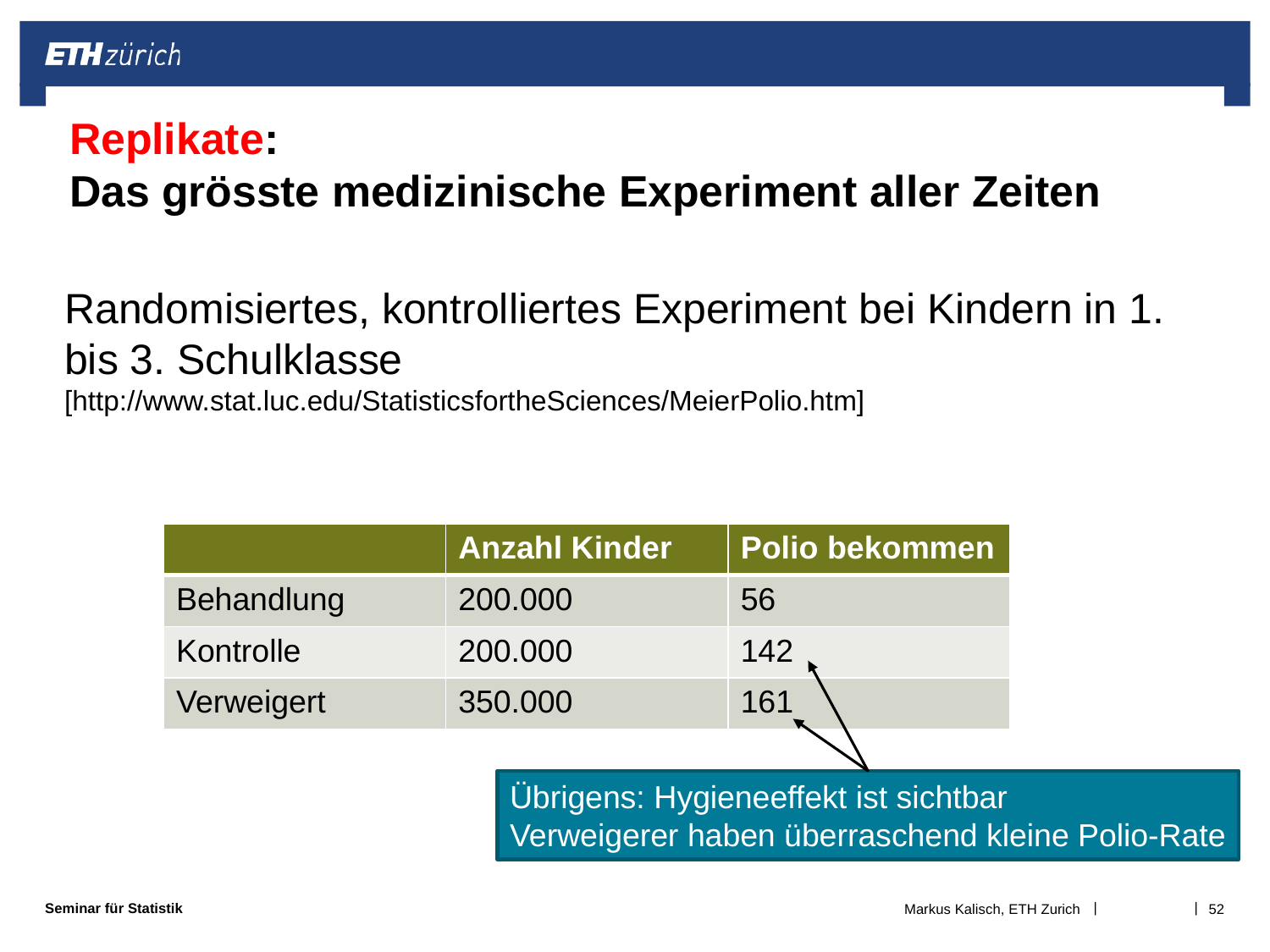

# Replikate: Das grösste medizinische Experiment aller Zeiten
Randomisiertes, kontrolliertes Experiment bei Kindern in 1. bis 3. Schulklasse
[http://www.stat.luc.edu/StatisticsfortheSciences/MeierPolio.htm]
|  | Anzahl Kinder | Polio bekommen |
| --- | --- | --- |
| Behandlung | 200.000 | 56 |
| Kontrolle | 200.000 | 142 |
| Verweigert | 350.000 | 161 |
Übrigens: Hygieneeffekt ist sichtbar
Verweigerer haben überraschend kleine Polio-Rate
Markus Kalisch, ETH Zurich
52